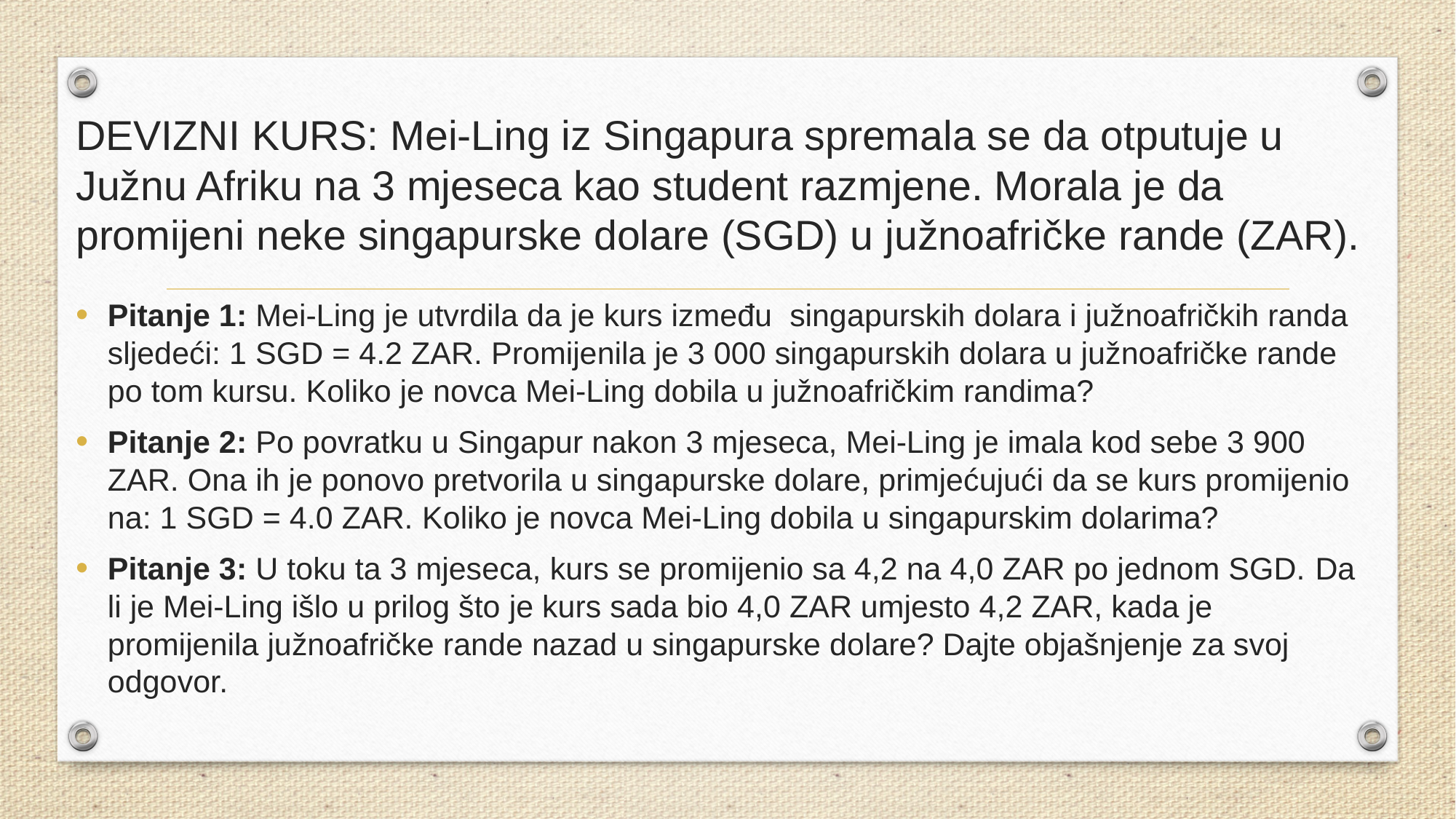

# DEVIZNI KURS: Mei-Ling iz Singapura spremala se da otputuje u Južnu Afriku na 3 mjeseca kao student razmjene. Morala je da promijeni neke singapurske dolare (SGD) u južnoafričke rande (ZAR).
Pitanje 1: Mei-Ling je utvrdila da je kurs između  singapurskih dolara i južnoafričkih randa sljedeći: 1 SGD = 4.2 ZAR. Promijenila je 3 000 singapurskih dolara u južnoafričke rande po tom kursu. Koliko je novca Mei-Ling dobila u južnoafričkim randima?
Pitanje 2: Po povratku u Singapur nakon 3 mjeseca, Mei-Ling je imala kod sebe 3 900 ZAR. Ona ih je ponovo pretvorila u singapurske dolare, primjećujući da se kurs promijenio na: 1 SGD = 4.0 ZAR. Koliko je novca Mei-Ling dobila u singapurskim dolarima?
Pitanje 3: U toku ta 3 mjeseca, kurs se promijenio sa 4,2 na 4,0 ZAR po jednom SGD. Da li je Mei-Ling išlo u prilog što je kurs sada bio 4,0 ZAR umjesto 4,2 ZAR, kada je promijenila južnoafričke rande nazad u singapurske dolare? Dajte objašnjenje za svoj odgovor.